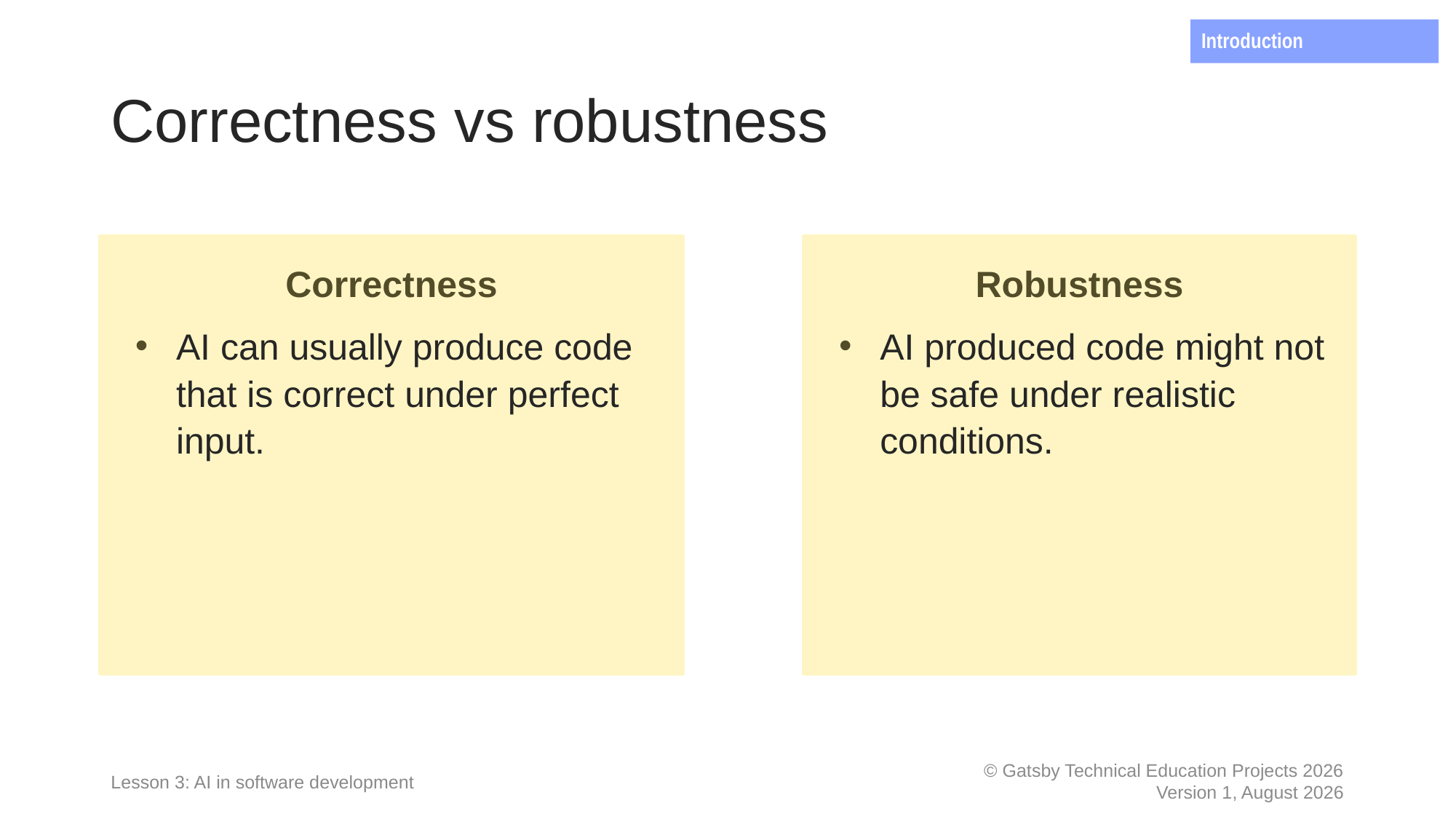

Introduction
# Correctness vs robustness
Correctness
AI can usually produce code that is correct under perfect input.
Robustness
AI produced code might not be safe under realistic conditions.
Lesson 3: AI in software development